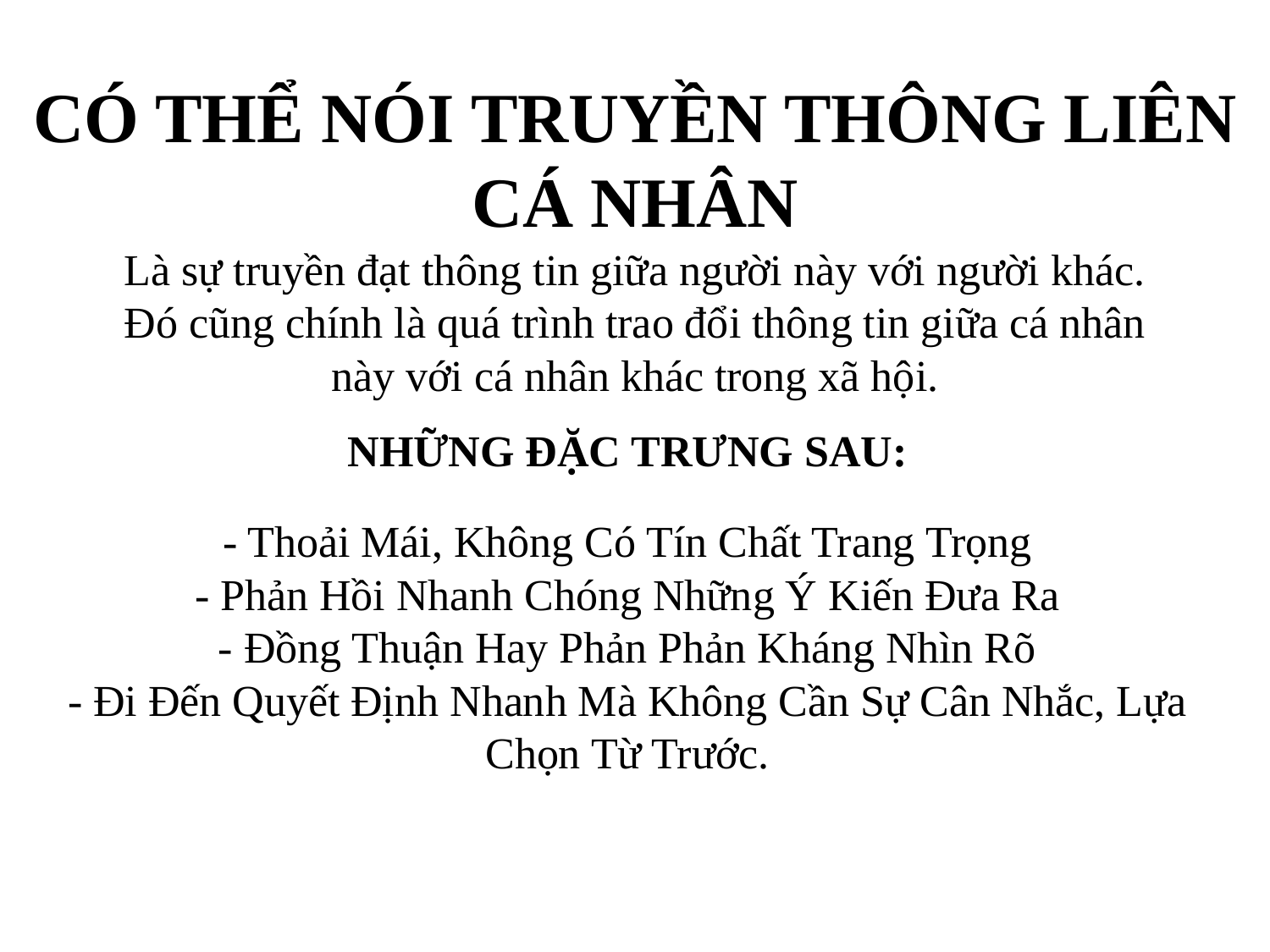

CÓ THỂ NÓI TRUYỀN THÔNG LIÊN CÁ NHÂN
Là sự truyền đạt thông tin giữa người này với người khác.
Đó cũng chính là quá trình trao đổi thông tin giữa cá nhân
này với cá nhân khác trong xã hội.
NHỮNG ĐẶC TRƯNG SAU:
- Thoải Mái, Không Có Tín Chất Trang Trọng
- Phản Hồi Nhanh Chóng Những Ý Kiến Đưa Ra
- Đồng Thuận Hay Phản Phản Kháng Nhìn Rõ
- Đi Đến Quyết Định Nhanh Mà Không Cần Sự Cân Nhắc, Lựa
Chọn Từ Trước.